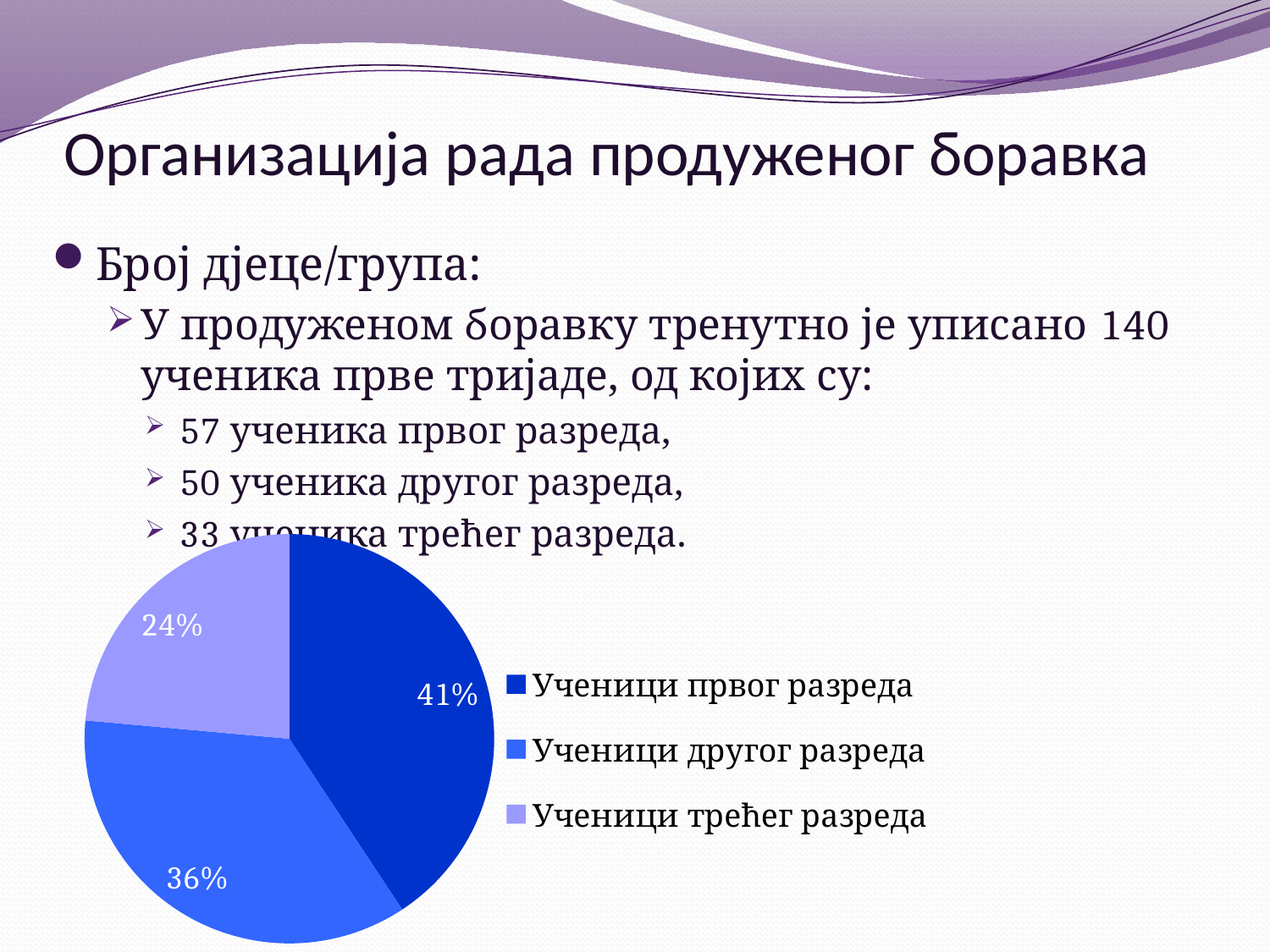

# Организација рада продуженог боравка
Број дјеце/група:
У продуженом боравку тренутно је уписано 140 ученика прве тријаде, од којих су:
57 ученика првог разреда,
50 ученика другог разреда,
33 ученика трећег разреда.

### Chart

| Category | Број ученика |
|---|---|
| Ученици првог разреда | 57.0 |
| Ученици другог разреда | 50.0 |
| Ученици трећег разреда | 33.0 |